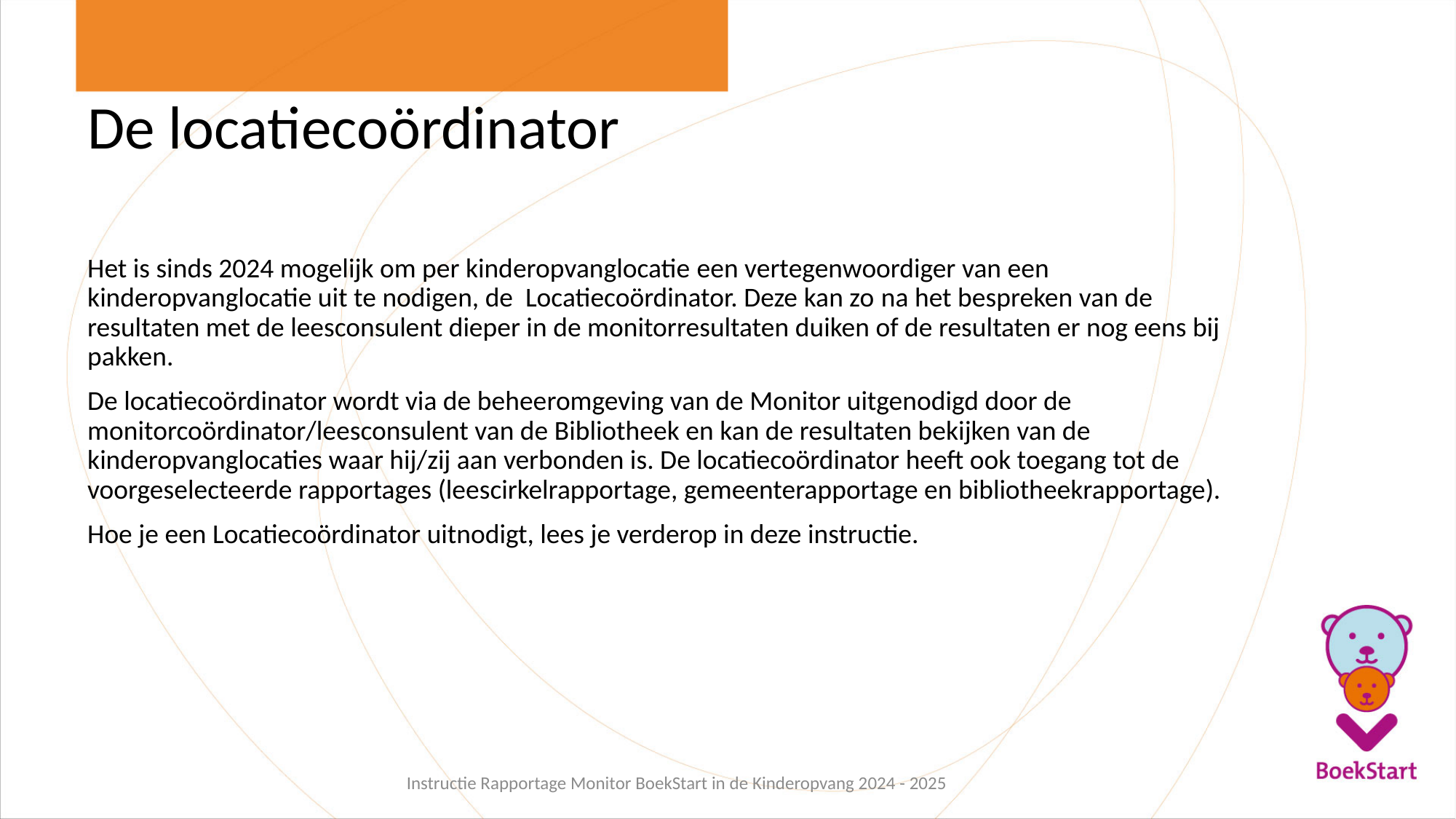

# De locatiecoördinator
Het is sinds 2024 mogelijk om per kinderopvanglocatie een vertegenwoordiger van een kinderopvanglocatie uit te nodigen, de  Locatiecoördinator. Deze kan zo na het bespreken van de resultaten met de leesconsulent dieper in de monitorresultaten duiken of de resultaten er nog eens bij pakken.
De locatiecoördinator wordt via de beheeromgeving van de Monitor uitgenodigd door de monitorcoördinator/leesconsulent van de Bibliotheek en kan de resultaten bekijken van de kinderopvanglocaties waar hij/zij aan verbonden is. De locatiecoördinator heeft ook toegang tot de voorgeselecteerde rapportages (leescirkelrapportage, gemeenterapportage en bibliotheekrapportage).
Hoe je een Locatiecoördinator uitnodigt, lees je verderop in deze instructie.
Instructie Rapportage Monitor BoekStart in de Kinderopvang 2024 - 2025